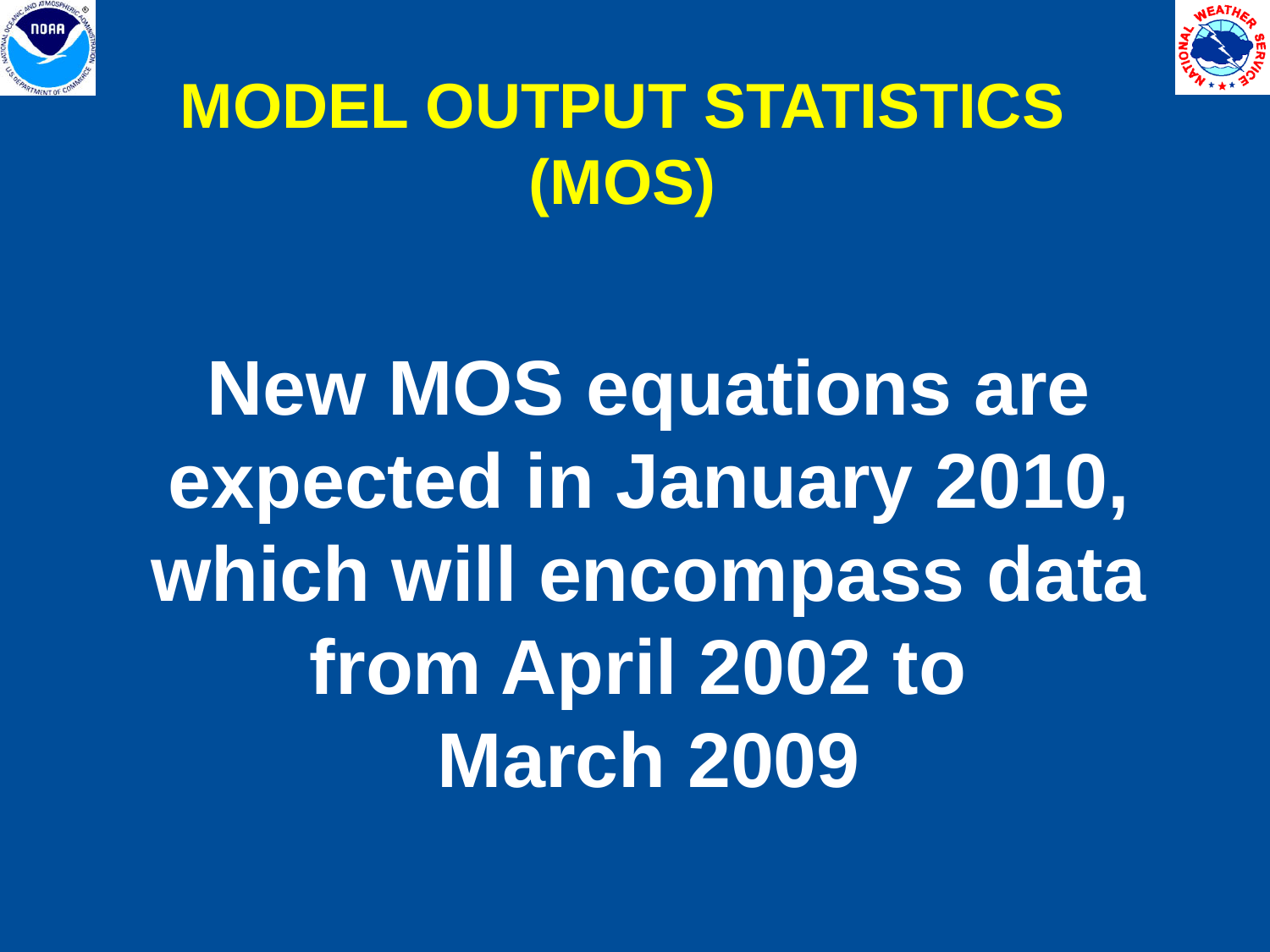

MODEL OUTPUT STATISTICS (MOS)
New MOS equations are expected in January 2010, which will encompass data from April 2002 to
March 2009